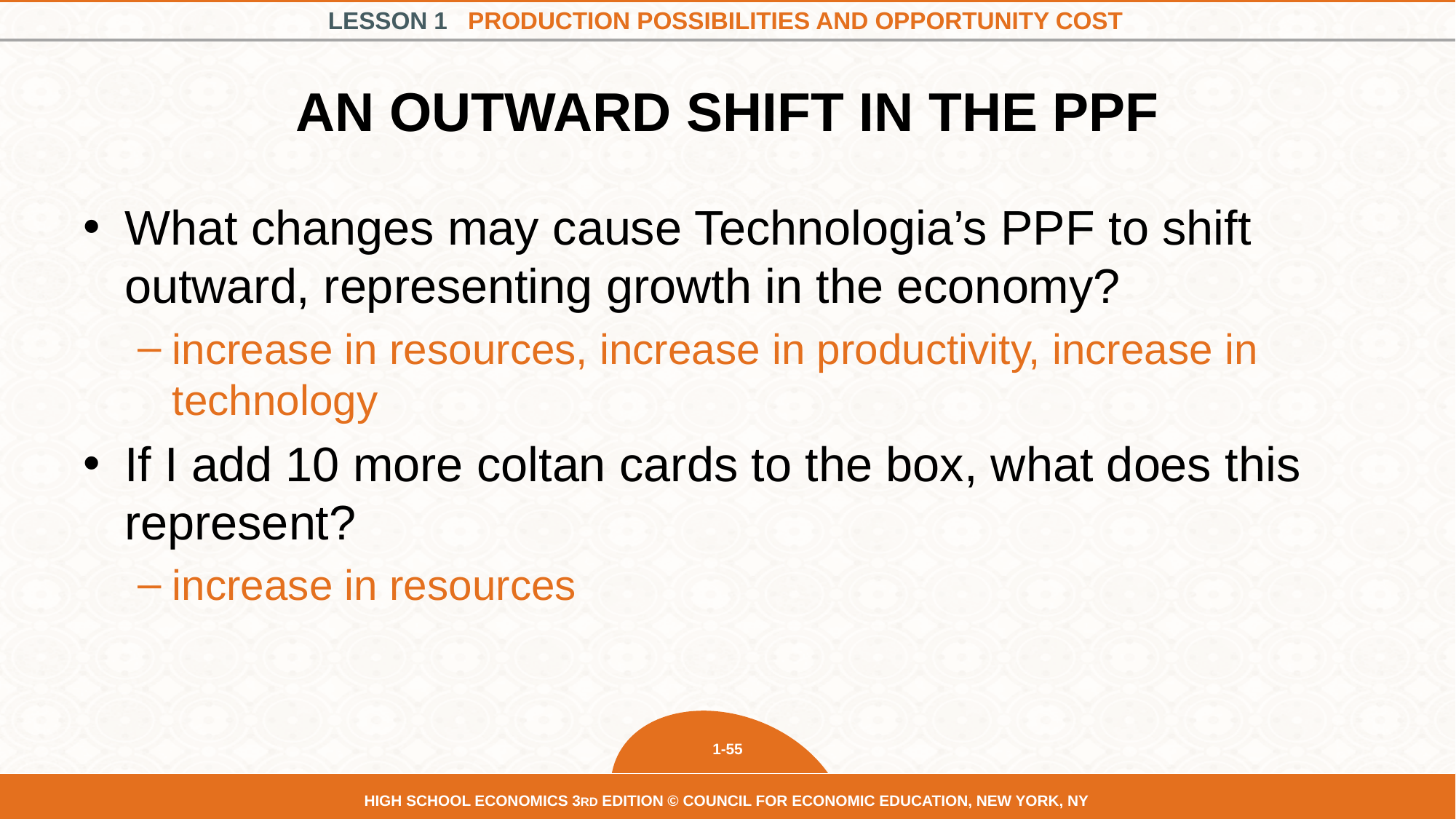

# An outward shift in the PPF
What changes may cause Technologia’s PPF to shift outward, representing growth in the economy?
increase in resources, increase in productivity, increase in technology
If I add 10 more coltan cards to the box, what does this represent?
increase in resources